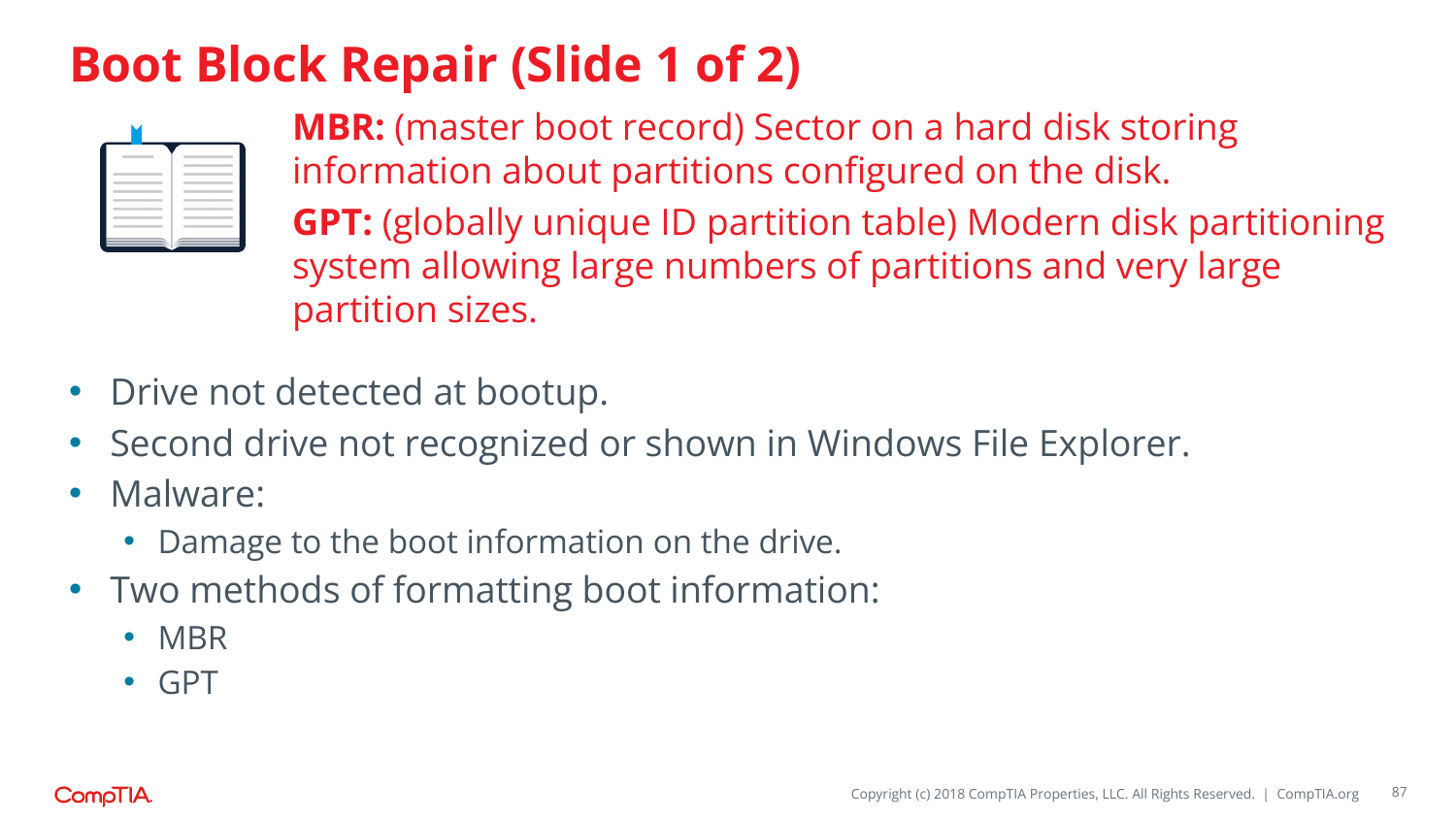

# Boot Block Repair (Slide 1 of 2)
MBR: (master boot record) Sector on a hard disk storing information about partitions configured on the disk.
GPT: (globally unique ID partition table) Modern disk partitioning system allowing large numbers of partitions and very large partition sizes.
Drive not detected at bootup.
Second drive not recognized or shown in Windows File Explorer.
Malware:
Damage to the boot information on the drive.
Two methods of formatting boot information:
MBR
GPT
87